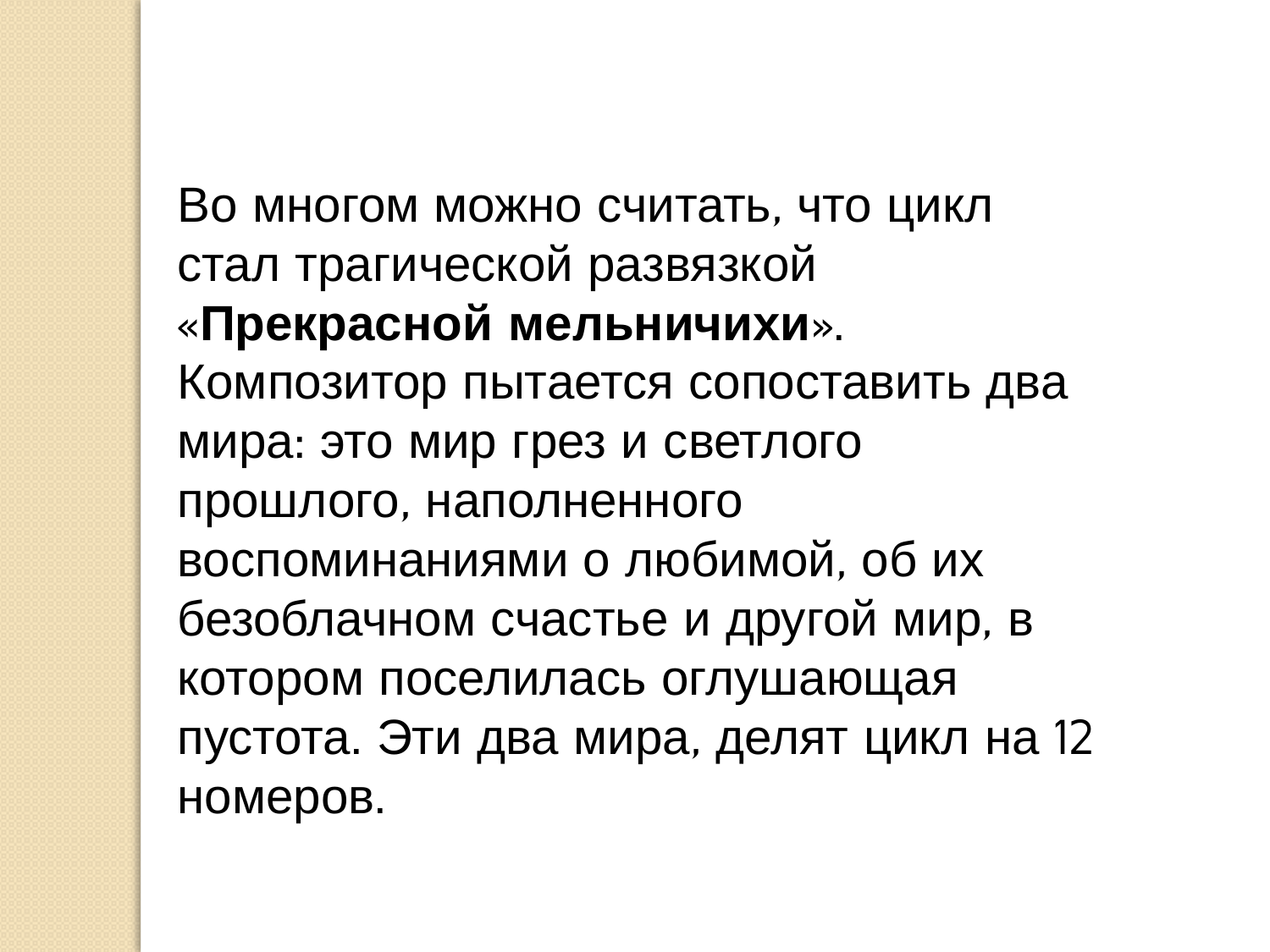

Во многом можно считать, что цикл стал трагической развязкой «Прекрасной мельничихи».
Композитор пытается сопоставить два мира: это мир грез и светлого прошлого, наполненного воспоминаниями о любимой, об их безоблачном счастье и другой мир, в котором поселилась оглушающая пустота. Эти два мира, делят цикл на 12 номеров.